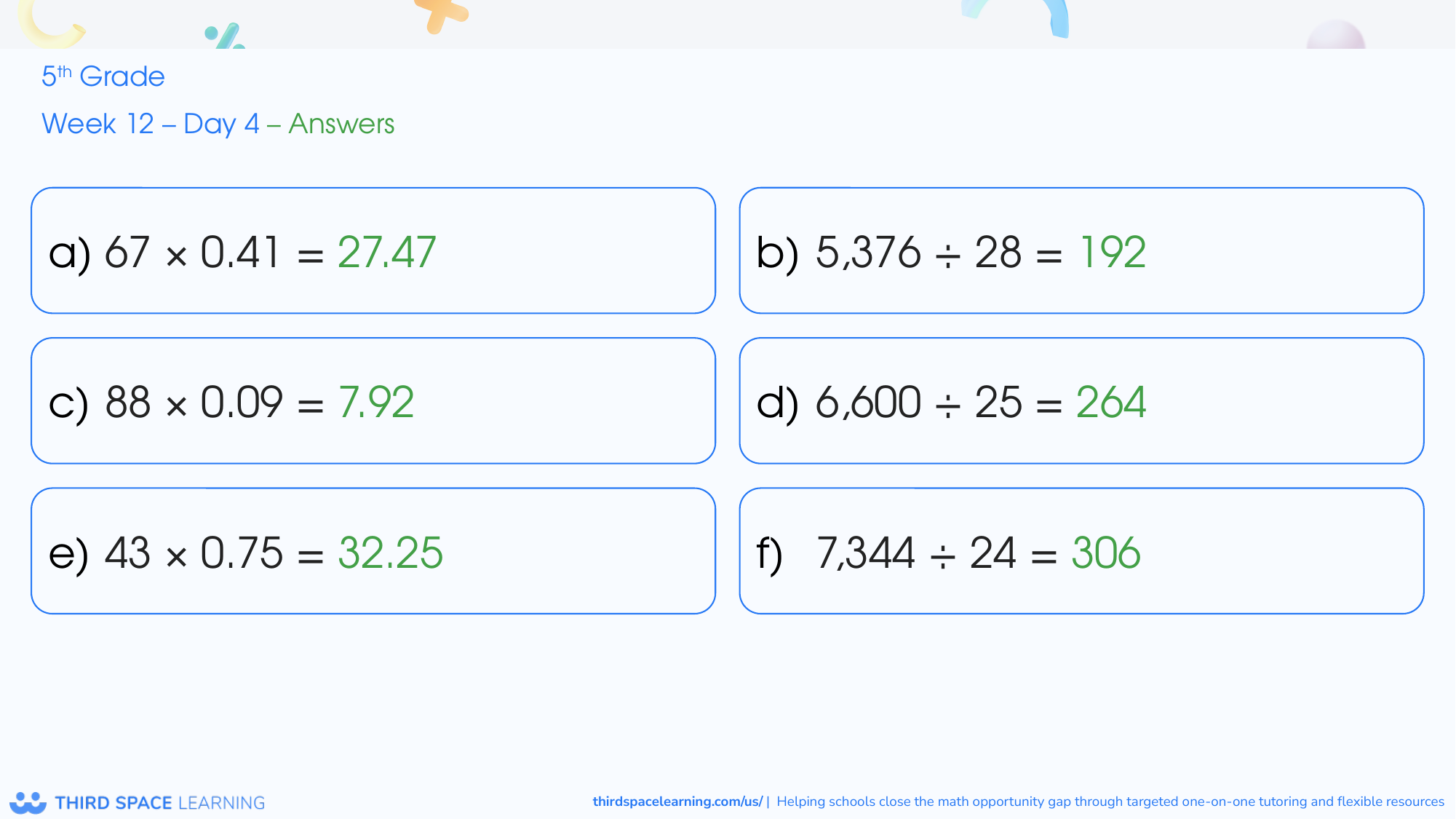

5th Grade
Week 12 – Day 4 – Answers
67 × 0.41 = 27.47
5,376 ÷ 28 = 192
88 × 0.09 = 7.92
6,600 ÷ 25 = 264
43 × 0.75 = 32.25
7,344 ÷ 24 = 306